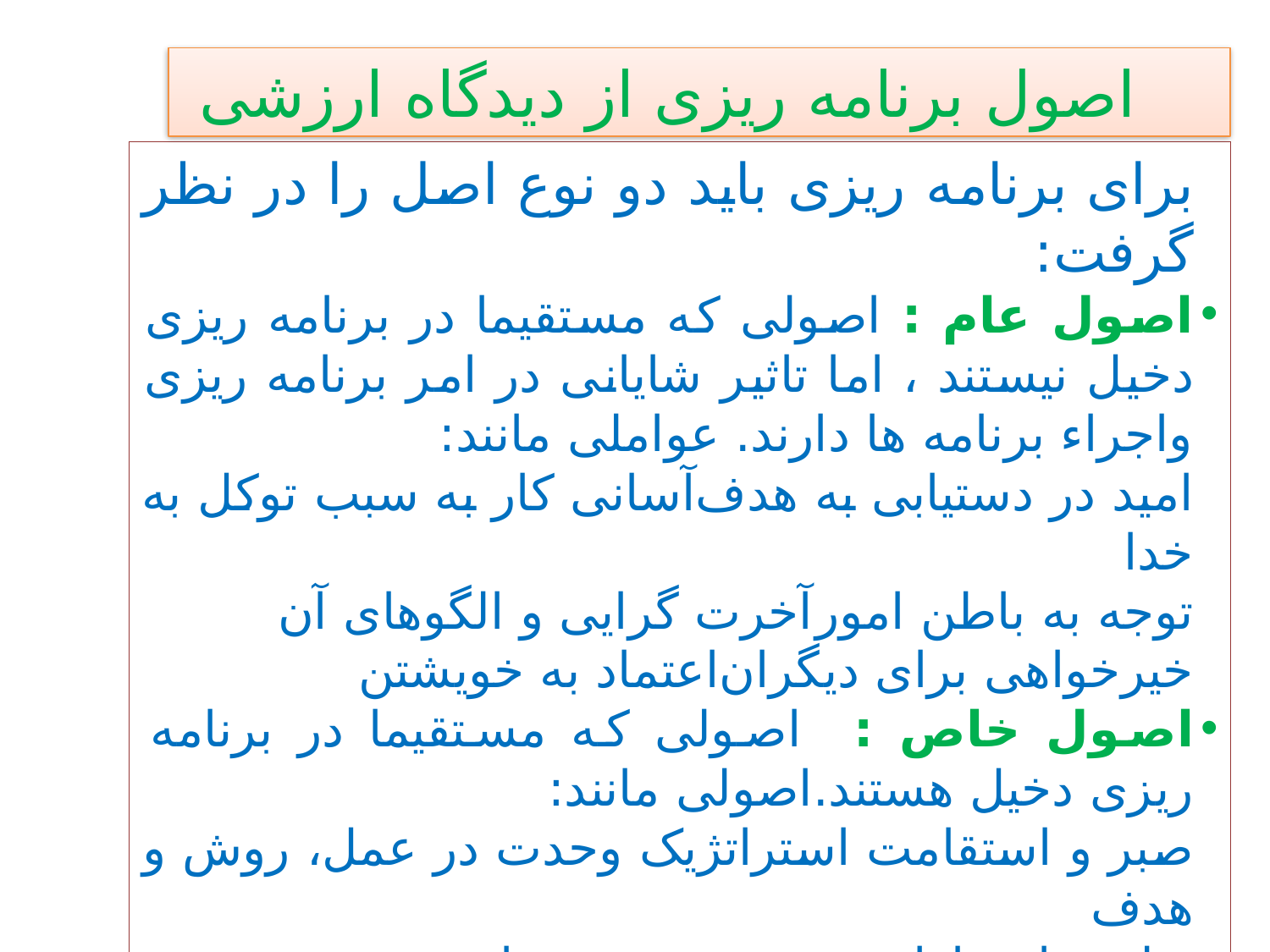

اصول برنامه ریزی از دیدگاه ارزشی
برای برنامه ریزی باید دو نوع اصل را در نظر گرفت:
اصول عام : اصولی که مستقیما در برنامه ریزی دخیل نیستند ، اما تاثیر شایانی در امر برنامه ریزی واجراء برنامه ها دارند. عواملی مانند:
امید در دستیابی به هدف	آسانی کار به سبب توکل به خدا
توجه به باطن امور		آخرت گرایی و الگوهای آن
خیرخواهی برای دیگران	اعتماد به خویشتن
اصول خاص :  اصولی که مستقیما در برنامه ریزی دخیل هستند.اصولی مانند:
صبر و استقامت استراتژیک	 وحدت در عمل، روش و هدف
نظم و انضباط		مشورت در برنامه ریزی
نظارت و کنترل برنامه		تقسیم کار با توجه به توان افراد
تصمیم گیری موفق		ارزشیابی و بررسی انحرافات برنامه